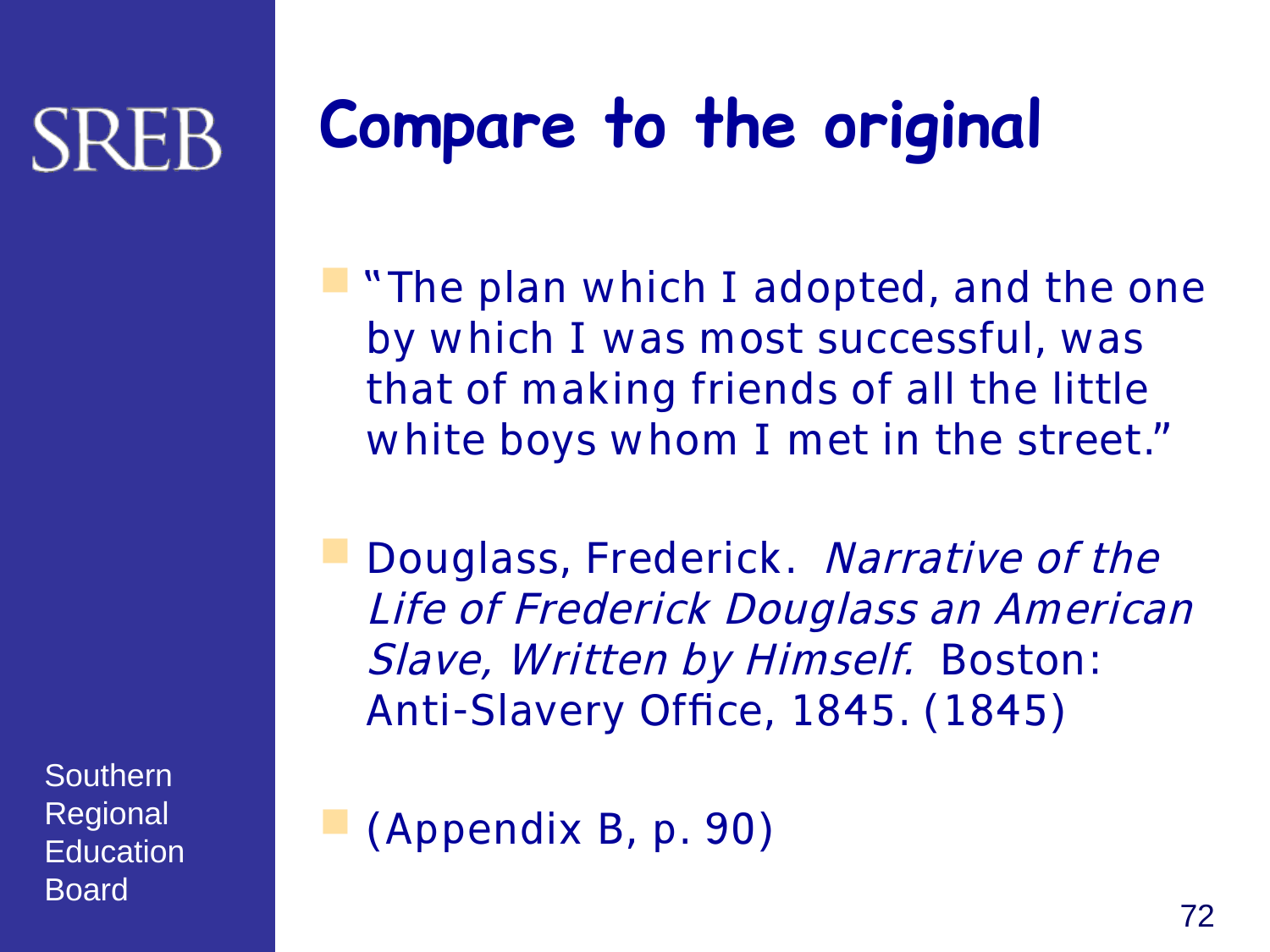

# Compare to the original
“The plan which I adopted, and the one by which I was most successful, was that of making friends of all the little white boys whom I met in the street.”

Douglass, Frederick.  Narrative of the Life of Frederick Douglass an American Slave, Written by Himself.  Boston: Anti-Slavery Office, 1845. (1845)

(Appendix B, p. 90)
72